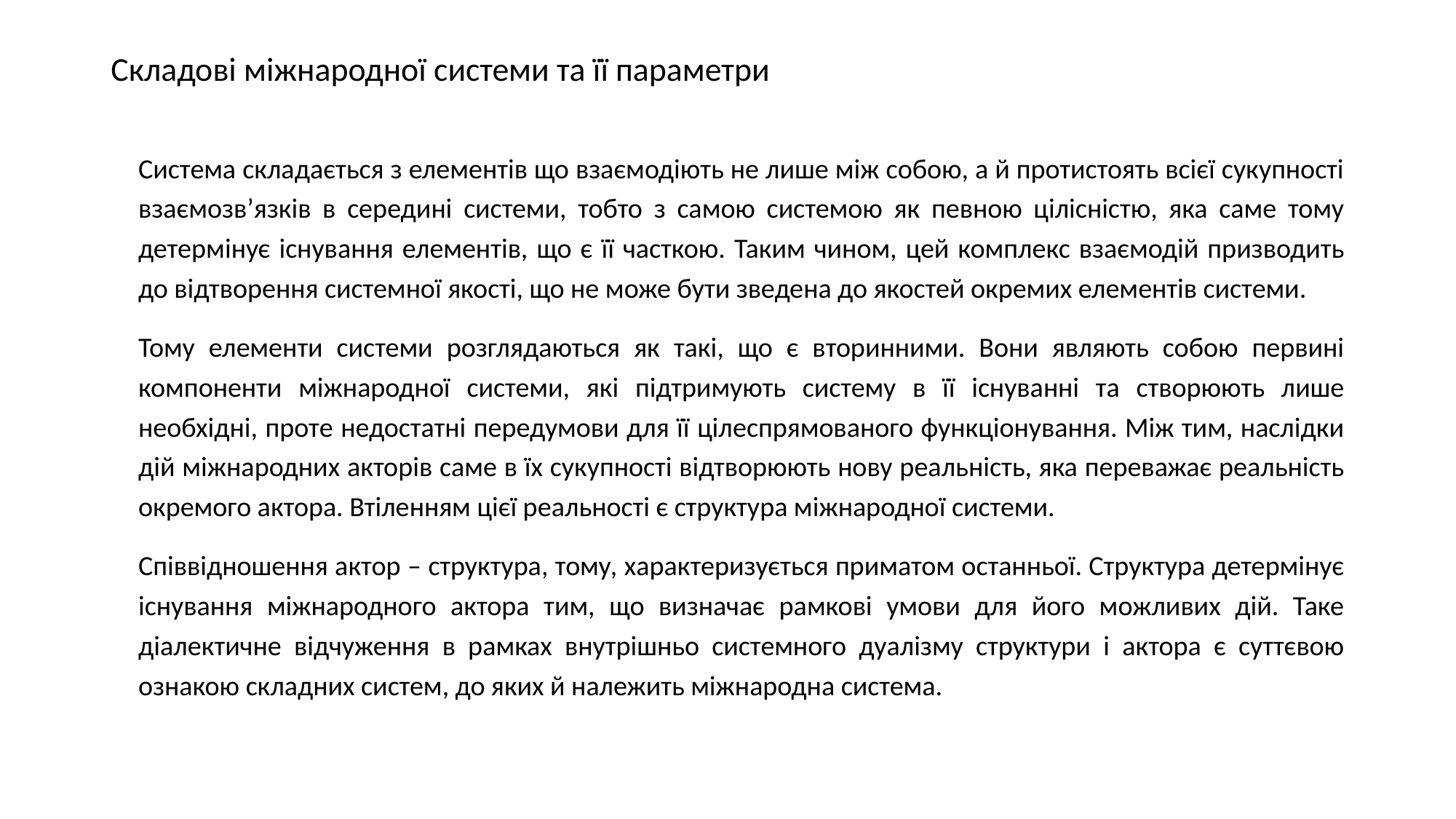

# Складові міжнародної системи та її параметри
Система складається з елементів що взаємодіють не лише між собою, а й протистоять всієї сукупності взаємозв’язків в середині системи, тобто з самою системою як певною цілісністю, яка саме тому детермінує існування елементів, що є її часткою. Таким чином, цей комплекс взаємодій призводить до відтворення системної якості, що не може бути зведена до якостей окремих елементів системи.
Тому елементи системи розглядаються як такі, що є вторинними. Вони являють собою первині компоненти міжнародної системи, які підтримують систему в її існуванні та створюють лише необхідні, проте недостатні передумови для її цілеспрямованого функціонування. Між тим, наслідки дій міжнародних акторів саме в їх сукупності відтворюють нову реальність, яка переважає реальність окремого актора. Втіленням цієї реальності є структура міжнародної системи.
Співвідношення актор – структура, тому, характеризується приматом останньої. Структура детермінує існування міжнародного актора тим, що визначає рамкові умови для його можливих дій. Таке діалектичне відчуження в рамках внутрішньо системного дуалізму структури і актора є суттєвою ознакою складних систем, до яких й належить міжнародна система.